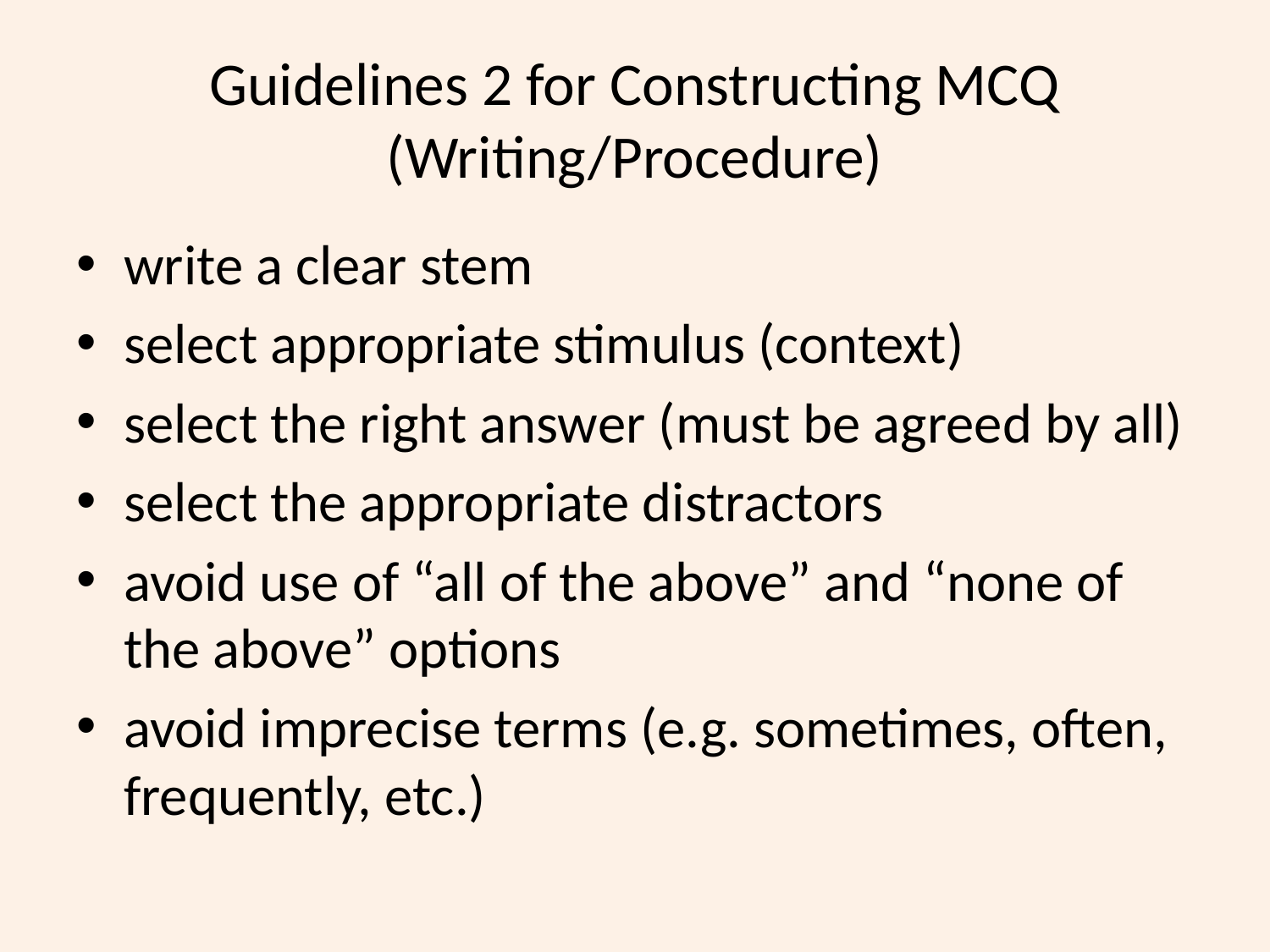

# Guidelines 2 for Constructing MCQ (Writing/Procedure)
write a clear stem
select appropriate stimulus (context)
select the right answer (must be agreed by all)
select the appropriate distractors
avoid use of “all of the above” and “none of the above” options
avoid imprecise terms (e.g. sometimes, often, frequently, etc.)